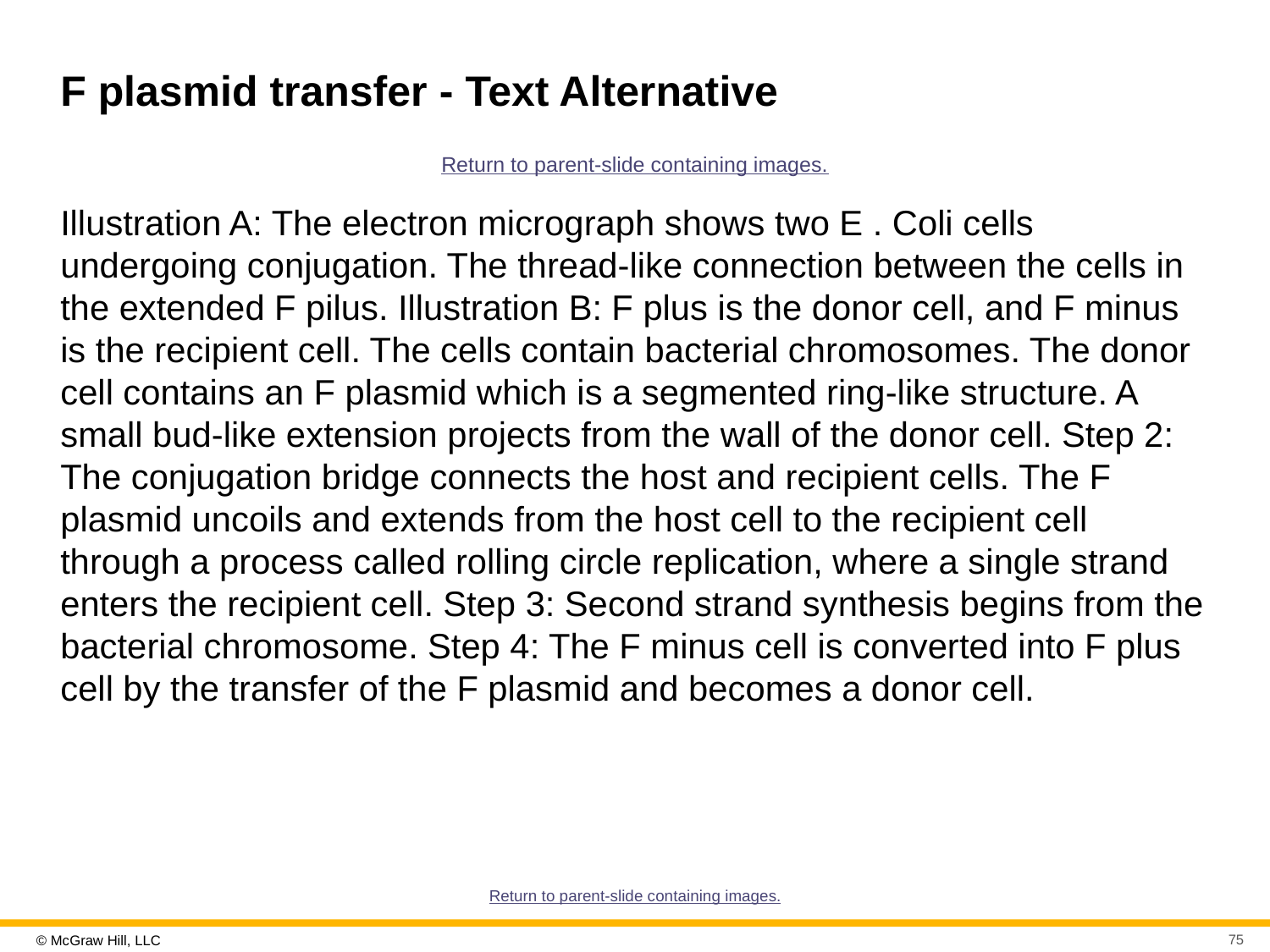

# F plasmid transfer - Text Alternative
Return to parent-slide containing images.
Illustration A: The electron micrograph shows two E . Coli cells undergoing conjugation. The thread-like connection between the cells in the extended F pilus. Illustration B: F plus is the donor cell, and F minus is the recipient cell. The cells contain bacterial chromosomes. The donor cell contains an F plasmid which is a segmented ring-like structure. A small bud-like extension projects from the wall of the donor cell. Step 2: The conjugation bridge connects the host and recipient cells. The F plasmid uncoils and extends from the host cell to the recipient cell through a process called rolling circle replication, where a single strand enters the recipient cell. Step 3: Second strand synthesis begins from the bacterial chromosome. Step 4: The F minus cell is converted into F plus cell by the transfer of the F plasmid and becomes a donor cell.
Return to parent-slide containing images.
75